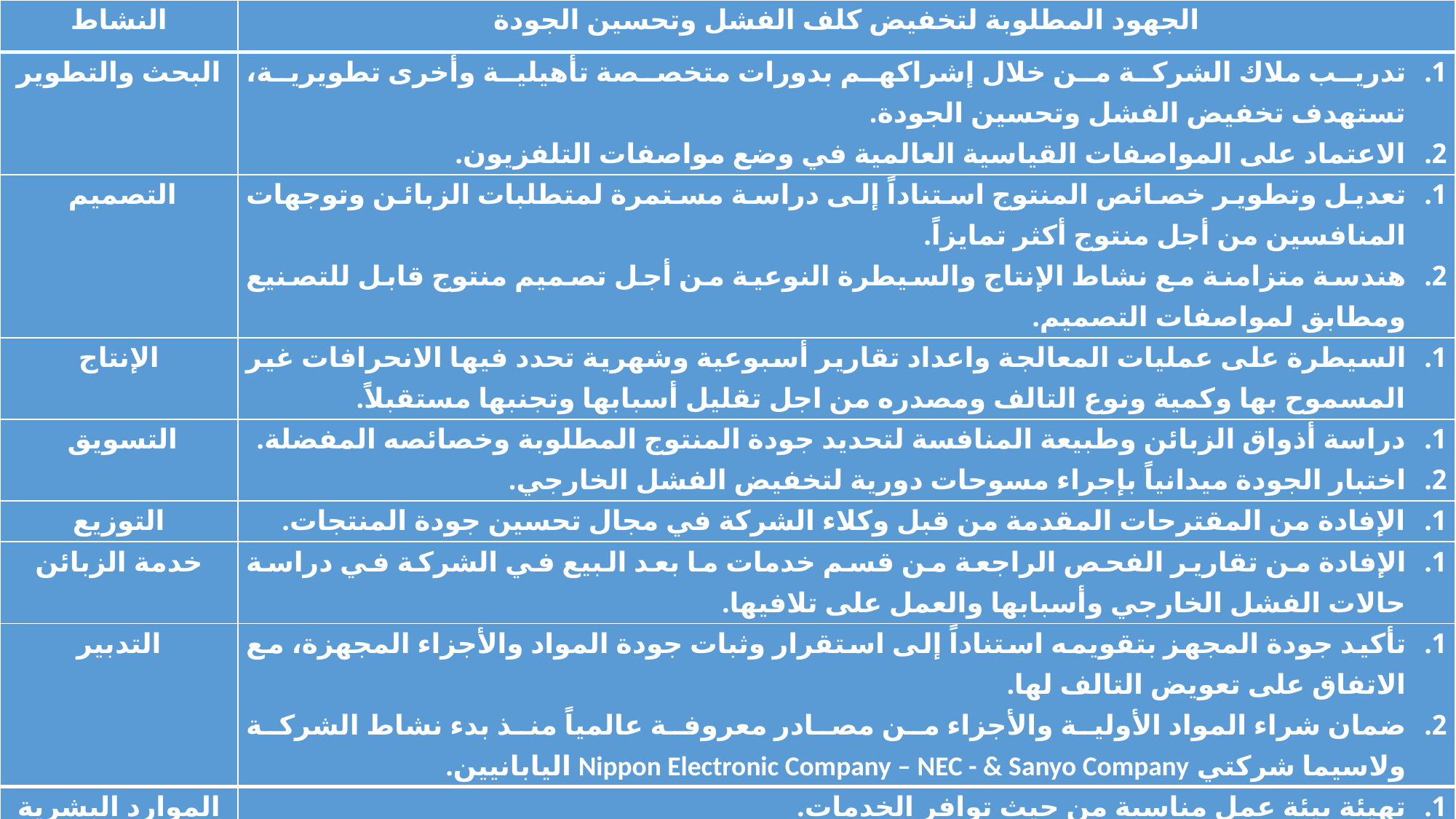

| النشاط | الجهود المطلوبة لتخفيض كلف الفشل وتحسين الجودة |
| --- | --- |
| البحث والتطوير | تدريب ملاك الشركة من خلال إشراكهم بدورات متخصصة تأهيلية وأخرى تطويرية، تستهدف تخفيض الفشل وتحسين الجودة. الاعتماد على المواصفات القياسية العالمية في وضع مواصفات التلفزيون. |
| التصميم | تعديل وتطوير خصائص المنتوج استناداً إلى دراسة مستمرة لمتطلبات الزبائن وتوجهات المنافسين من أجل منتوج أكثر تمايزاً. هندسة متزامنة مع نشاط الإنتاج والسيطرة النوعية من أجل تصميم منتوج قابل للتصنيع ومطابق لمواصفات التصميم. |
| الإنتاج | السيطرة على عمليات المعالجة واعداد تقارير أسبوعية وشهرية تحدد فيها الانحرافات غير المسموح بها وكمية ونوع التالف ومصدره من اجل تقليل أسبابها وتجنبها مستقبلاً. |
| التسويق | دراسة أذواق الزبائن وطبيعة المنافسة لتحديد جودة المنتوج المطلوبة وخصائصه المفضلة. اختبار الجودة ميدانياً بإجراء مسوحات دورية لتخفيض الفشل الخارجي. |
| التوزيع | الإفادة من المقترحات المقدمة من قبل وكلاء الشركة في مجال تحسين جودة المنتجات. |
| خدمة الزبائن | الإفادة من تقارير الفحص الراجعة من قسم خدمات ما بعد البيع في الشركة في دراسة حالات الفشل الخارجي وأسبابها والعمل على تلافيها. |
| التدبير | تأكيد جودة المجهز بتقويمه استناداً إلى استقرار وثبات جودة المواد والأجزاء المجهزة، مع الاتفاق على تعويض التالف لها. ضمان شراء المواد الأولية والأجزاء من مصادر معروفة عالمياً منذ بدء نشاط الشركة ولاسيما شركتي Nippon Electronic Company – NEC - & Sanyo Company اليابانيين. |
| الموارد البشرية | تهيئة بيئة عمل مناسبة من حيث توافر الخدمات. منح حوافز نقدية وعينية ترتبط بجودة الإنتاج. تدريب مستمر لملاك السيطرة النوعية لإعداد المهارات والخبرات اللازمة في مجال الجودة |
جدول (3)
تظافر جهود أنشطة الشركة في تخفيض كلف الفشل وتحسين الجودة
المصدر: إعداد الباحثة